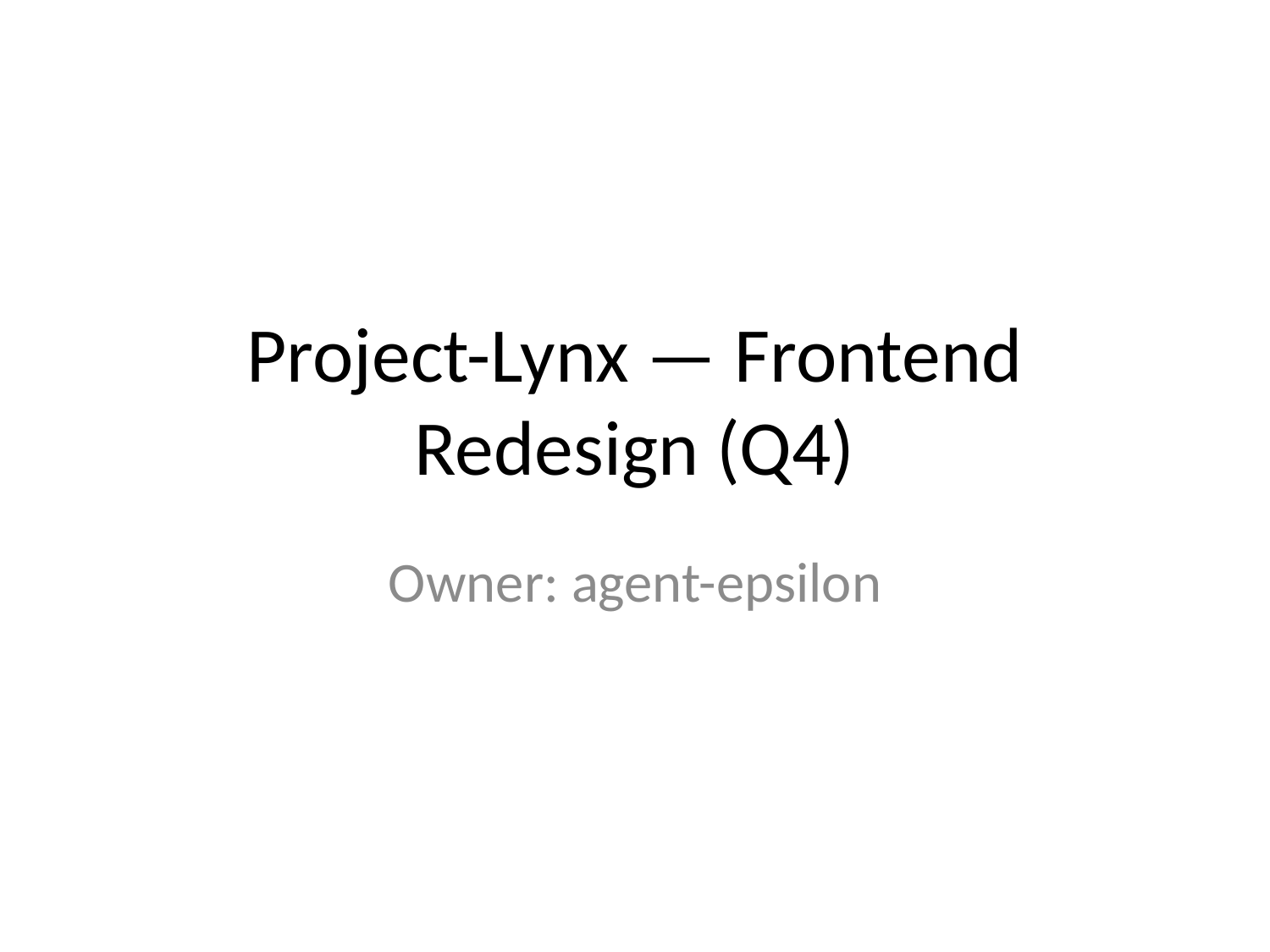

# Project-Lynx — Frontend Redesign (Q4)
Owner: agent-epsilon